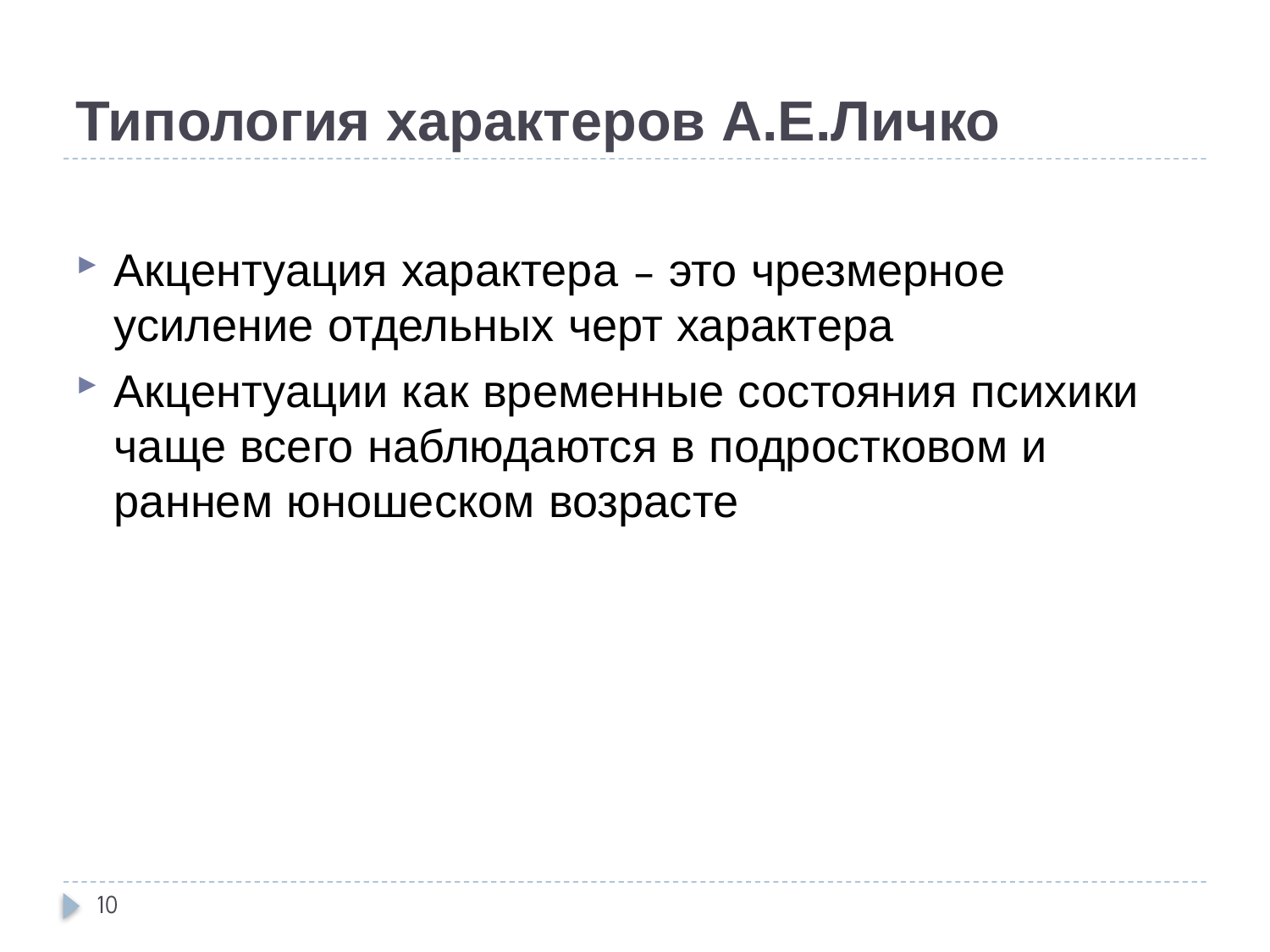

# Типология характеров А.Е.Личко

Акцентуация характера – это чрезмерное усиление отдельных черт характера
Акцентуации как временные состояния психики чаще всего наблюдаются в подростковом и раннем юношеском возрасте

10